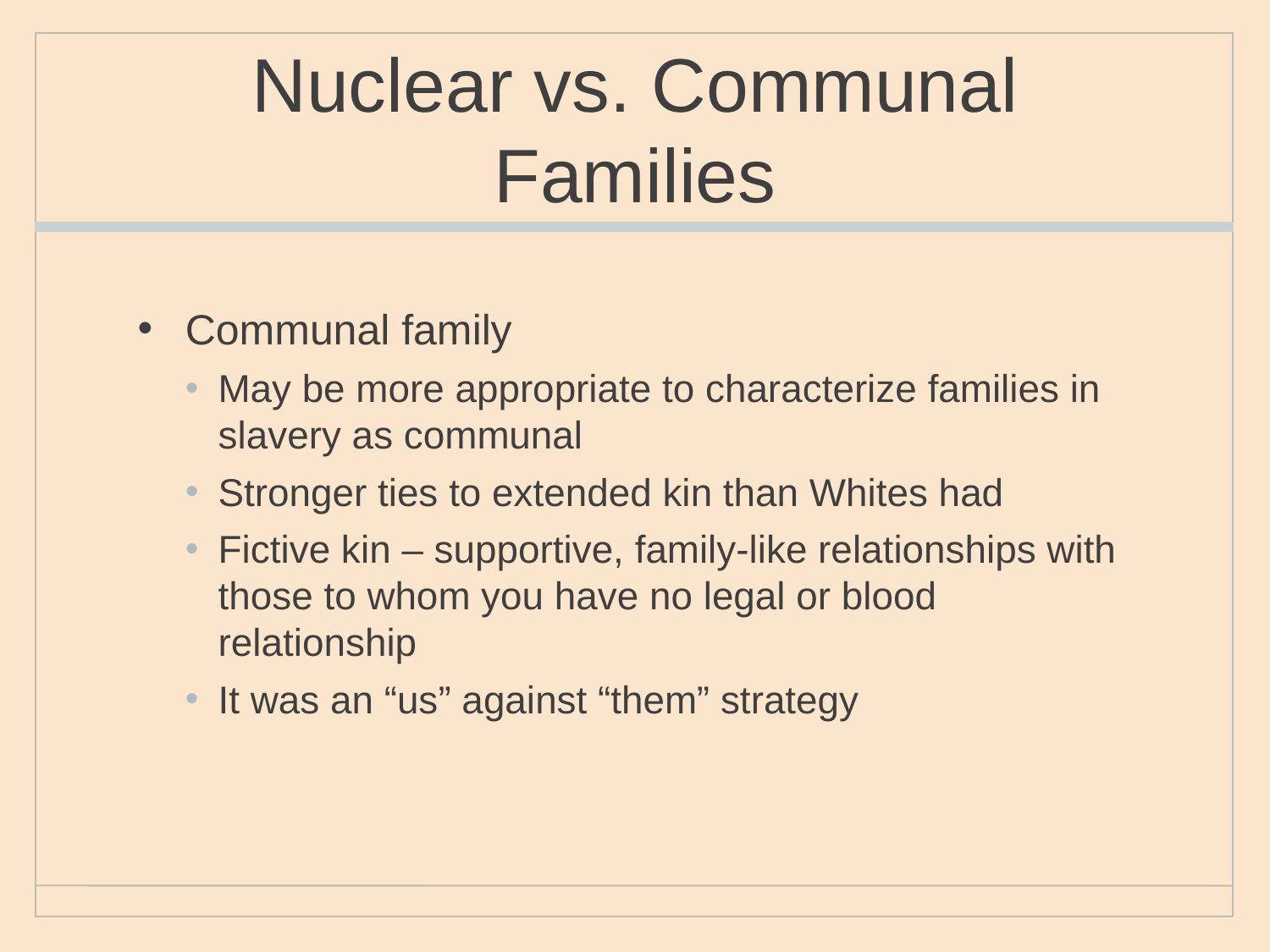

# Nuclear vs. Communal Families
Communal family
May be more appropriate to characterize families in slavery as communal
Stronger ties to extended kin than Whites had
Fictive kin – supportive, family-like relationships with those to whom you have no legal or blood relationship
It was an “us” against “them” strategy